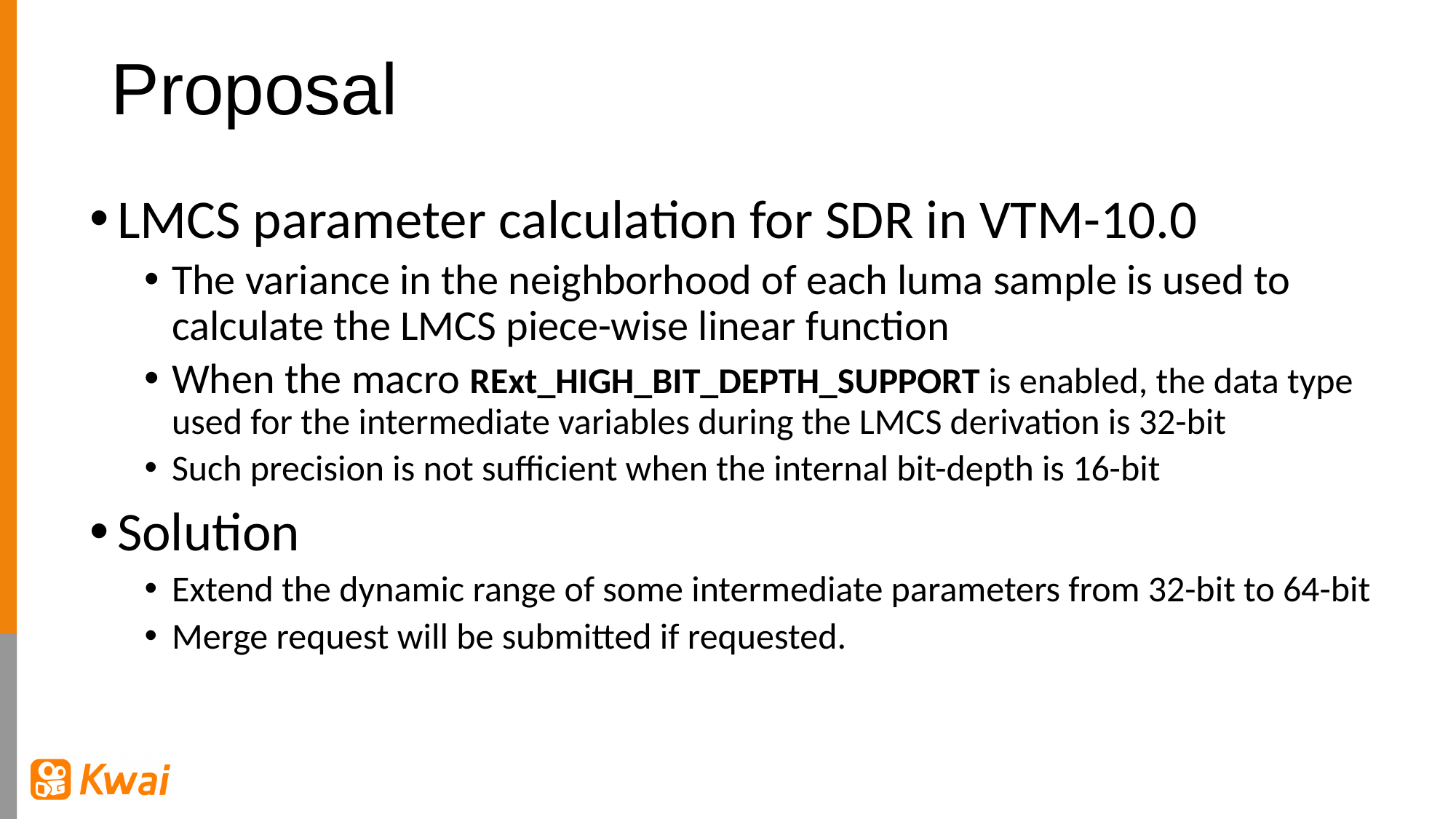

# Proposal
LMCS parameter calculation for SDR in VTM-10.0
The variance in the neighborhood of each luma sample is used to calculate the LMCS piece-wise linear function
When the macro RExt_HIGH_BIT_DEPTH_SUPPORT is enabled, the data type used for the intermediate variables during the LMCS derivation is 32-bit
Such precision is not sufficient when the internal bit-depth is 16-bit
Solution
Extend the dynamic range of some intermediate parameters from 32-bit to 64-bit
Merge request will be submitted if requested.